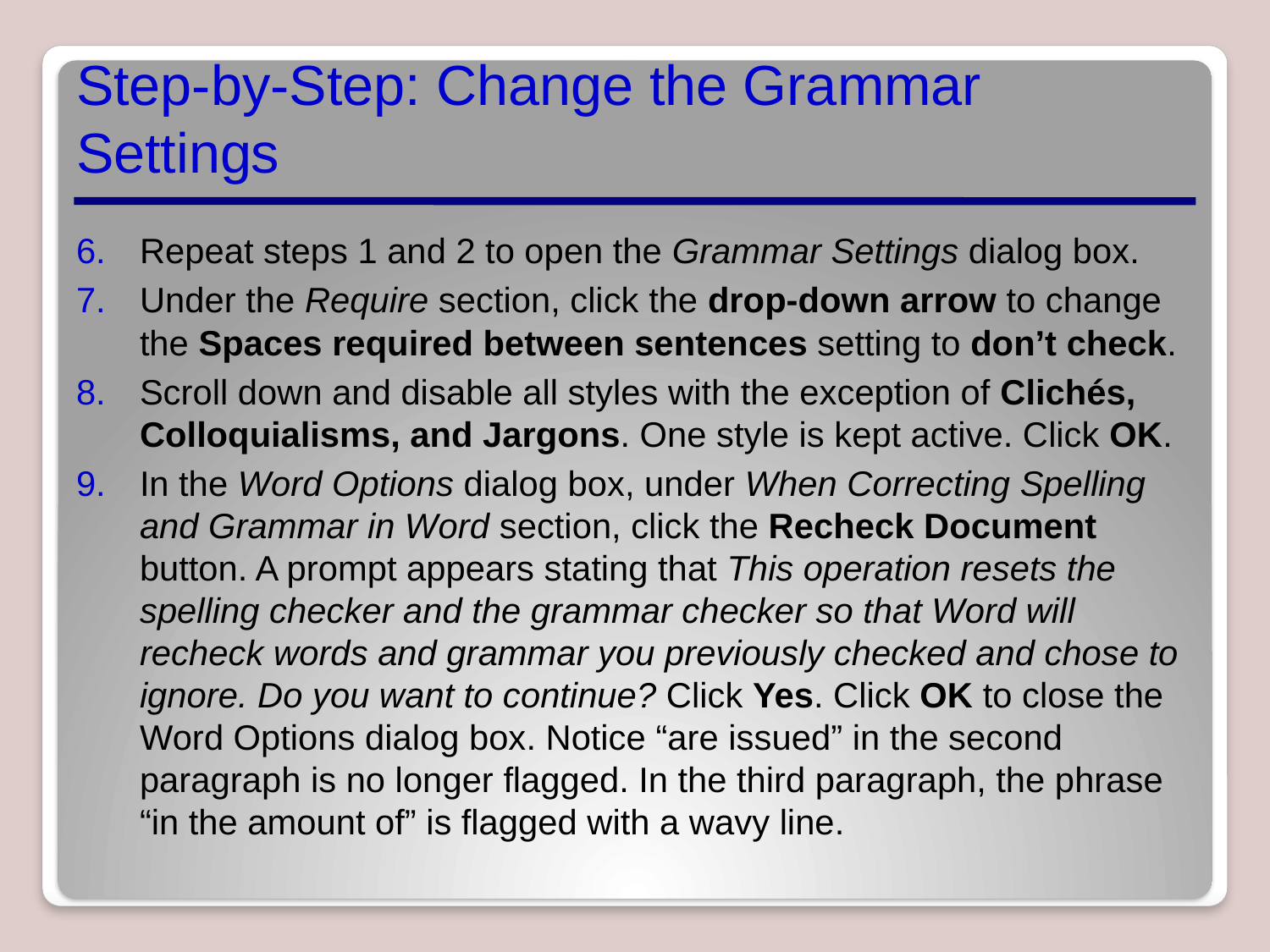

# Step-by-Step: Change the Grammar Settings
Repeat steps 1 and 2 to open the Grammar Settings dialog box.
Under the Require section, click the drop-down arrow to change the Spaces required between sentences setting to don’t check.
Scroll down and disable all styles with the exception of Clichés, Colloquialisms, and Jargons. One style is kept active. Click OK.
In the Word Options dialog box, under When Correcting Spelling and Grammar in Word section, click the Recheck Document button. A prompt appears stating that This operation resets the spelling checker and the grammar checker so that Word will recheck words and grammar you previously checked and chose to ignore. Do you want to continue? Click Yes. Click OK to close the Word Options dialog box. Notice “are issued” in the second paragraph is no longer flagged. In the third paragraph, the phrase “in the amount of” is flagged with a wavy line.